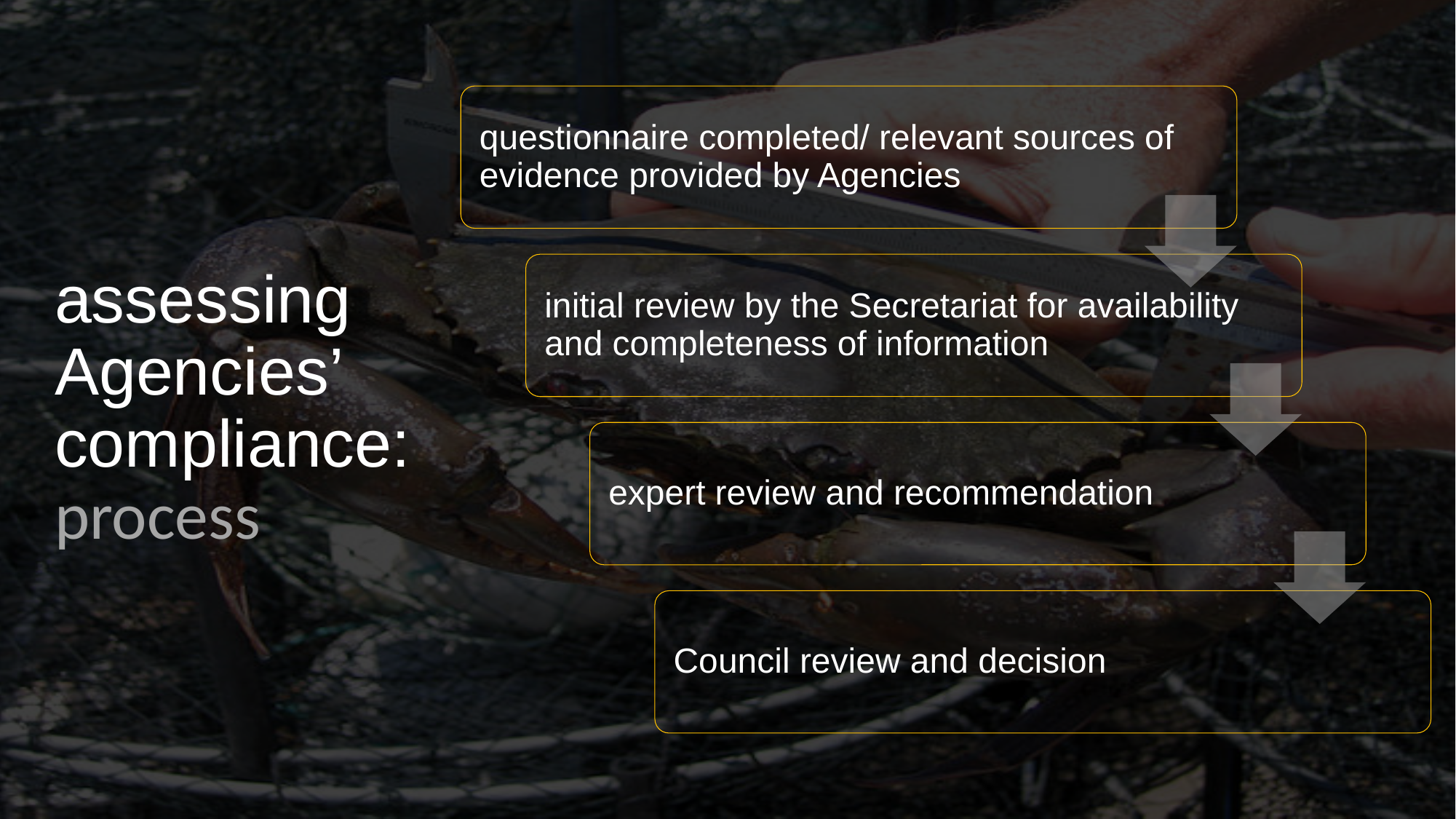

# assessing Agencies’ compliance: process
questionnaire completed/ relevant sources of evidence provided by Agencies
initial review by the Secretariat for availability and completeness of information
expert review and recommendation
Council review and decision